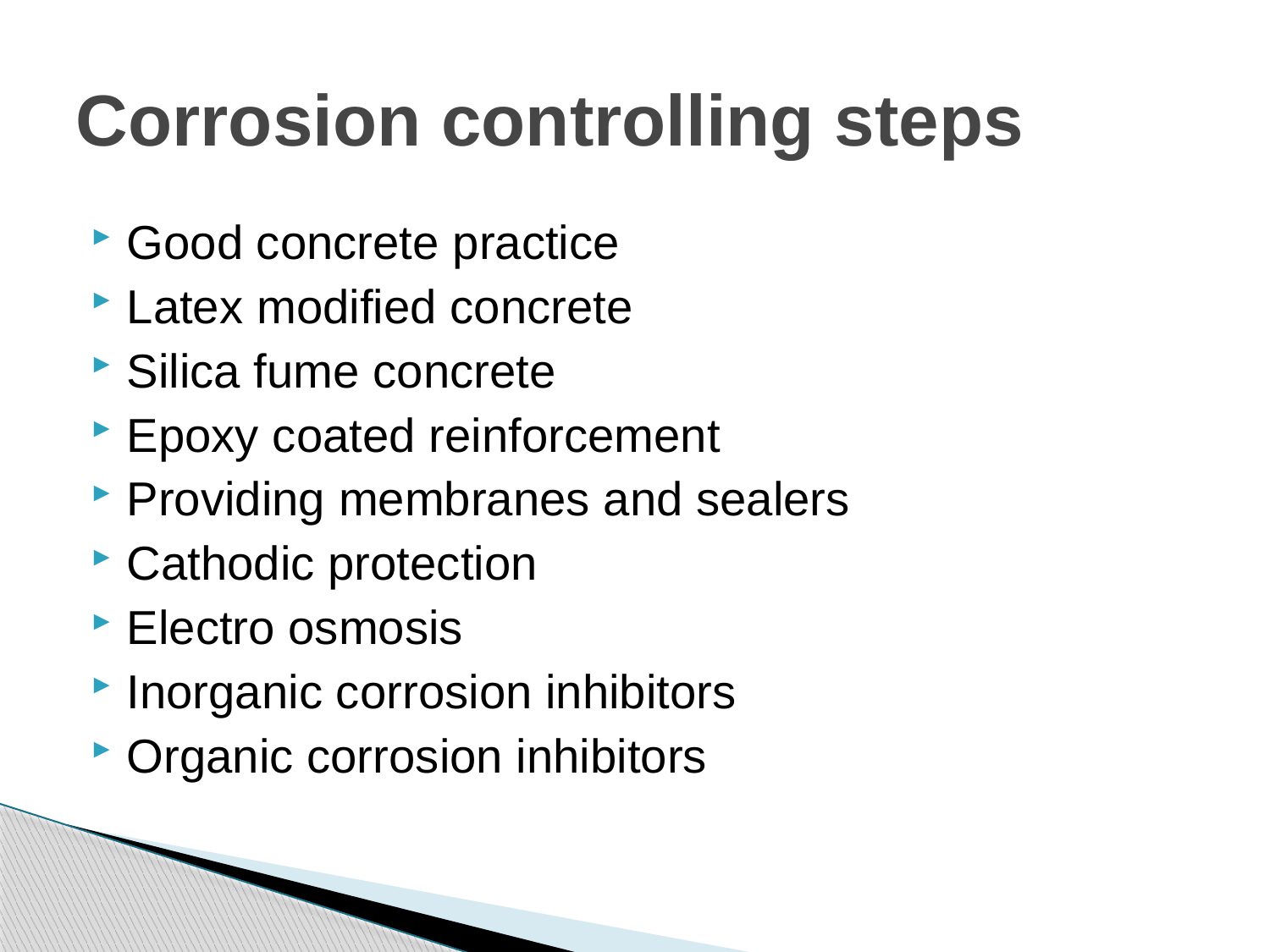

# Corrosion controlling steps
Good concrete practice
Latex modified concrete
Silica fume concrete
Epoxy coated reinforcement
Providing membranes and sealers
Cathodic protection
Electro osmosis
Inorganic corrosion inhibitors
Organic corrosion inhibitors